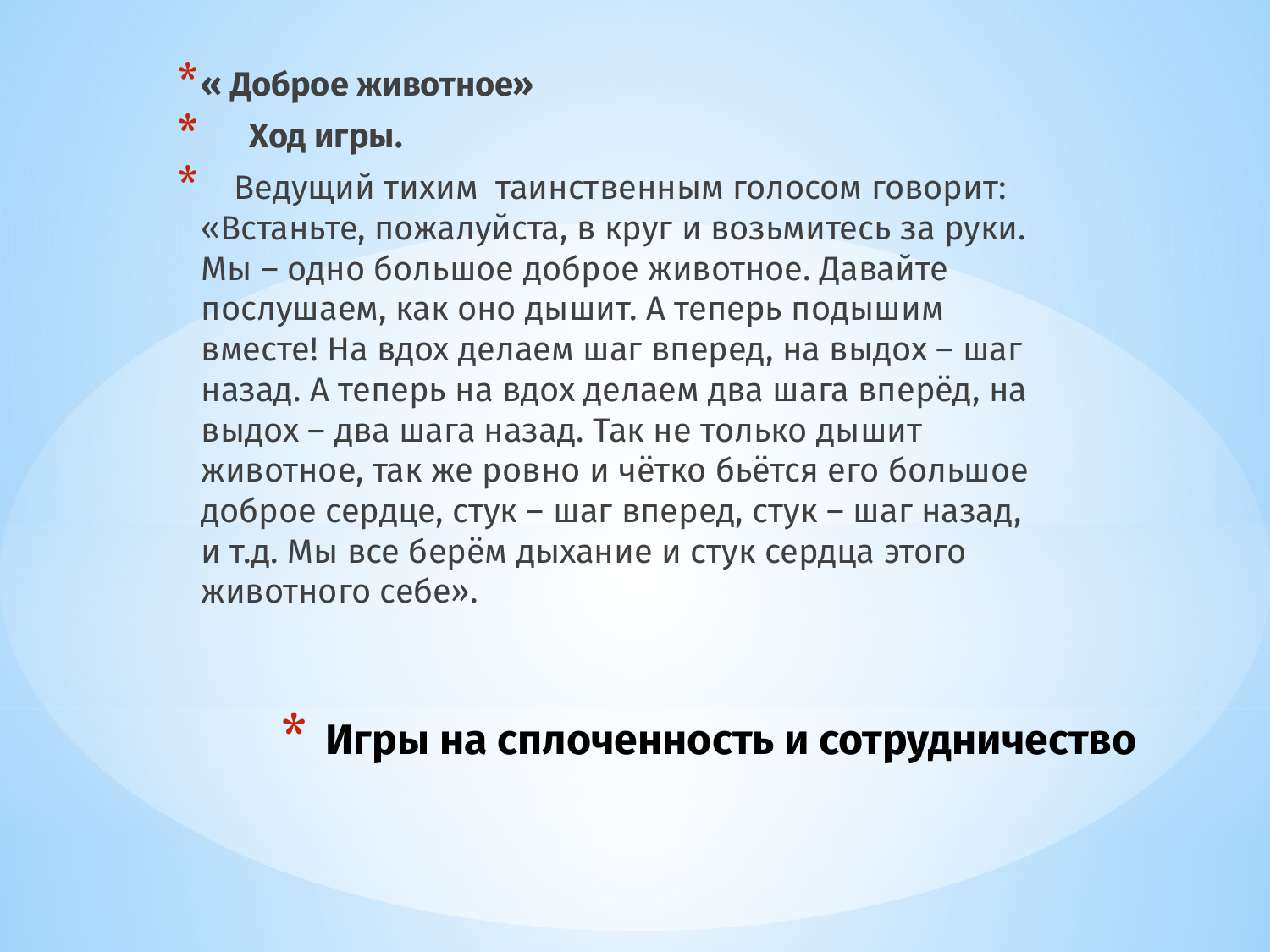

« Доброе животное»
      Ход игры.
    Ведущий тихим  таинственным голосом говорит: «Встаньте, пожалуйста, в круг и возьмитесь за руки. Мы – одно большое доброе животное. Давайте послушаем, как оно дышит. А теперь подышим вместе! На вдох делаем шаг вперед, на выдох – шаг назад. А теперь на вдох делаем два шага вперёд, на выдох – два шага назад. Так не только дышит животное, так же ровно и чётко бьётся его большое доброе сердце, стук – шаг вперед, стук – шаг назад, и т.д. Мы все берём дыхание и стук сердца этого животного себе».

# Игры на сплоченность и сотрудничество